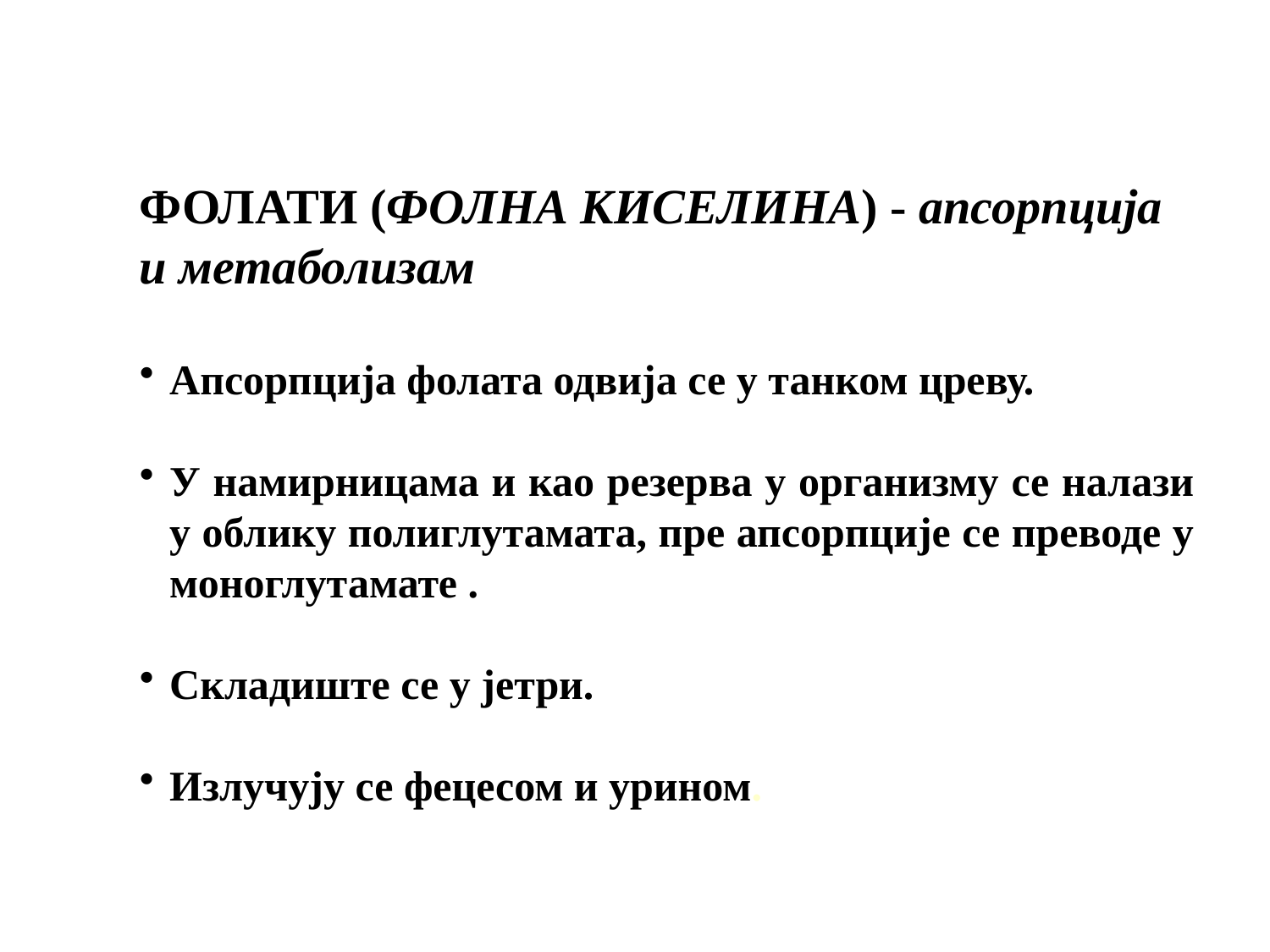

ФОЛАТИ (ФОЛНА КИСЕЛИНА) - апсорпција и метаболизам

Апсорпција фолата одвија се у танком цреву.

У намирницама и као резерва у организму се налази у облику полиглутамата, пре апсорпције се преводе у моноглутамате .

Складиште се у јетри.

Излучују се фецесом и урином.